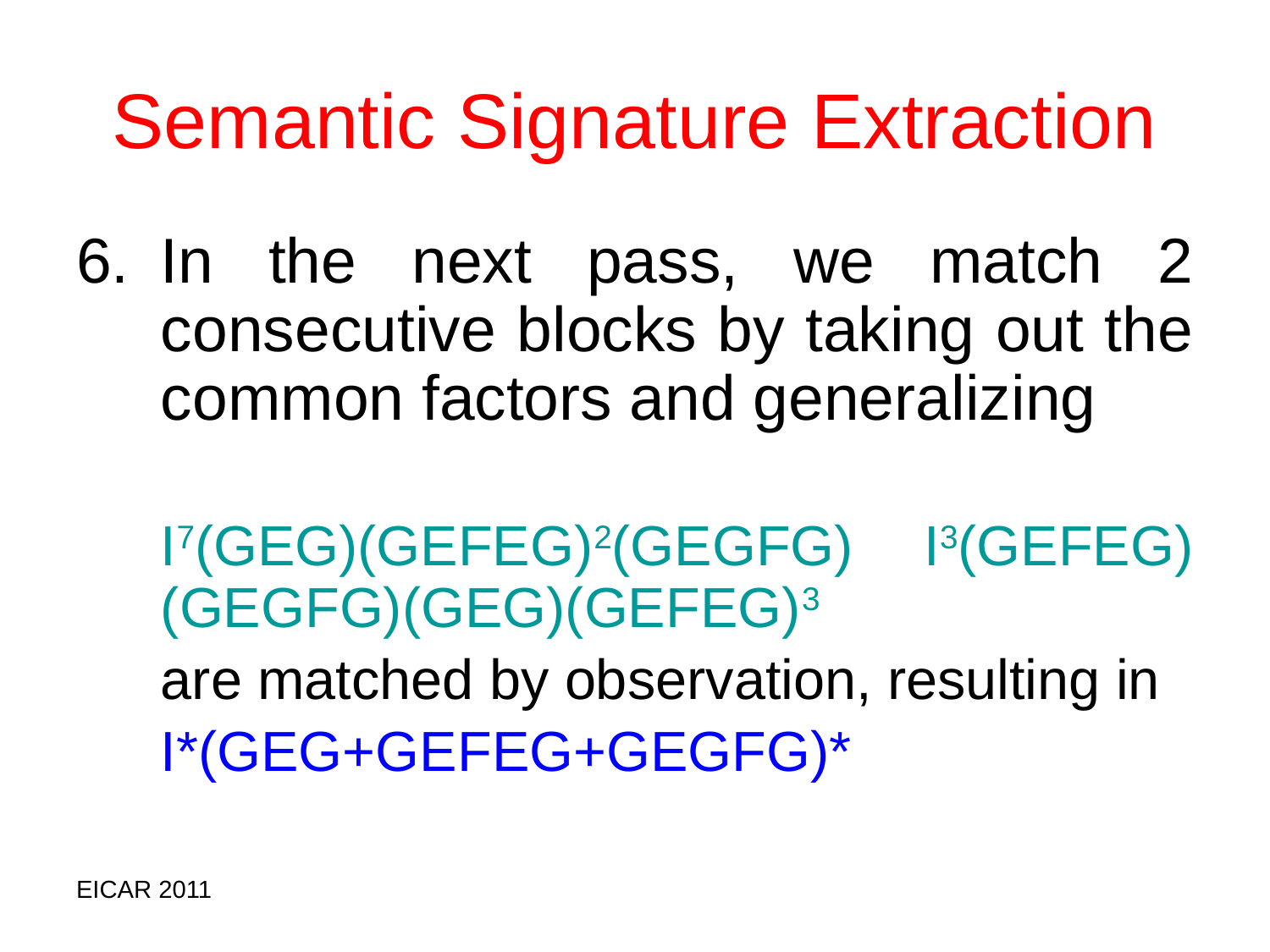

# Semantic Signature Extraction
In the next pass, we match 2 consecutive blocks by taking out the common factors and generalizing

	I7(GEG)(GEFEG)2(GEGFG) I3(GEFEG)(GEGFG)(GEG)(GEFEG)3
	are matched by observation, resulting in
	I*(GEG+GEFEG+GEGFG)*
EICAR 2011